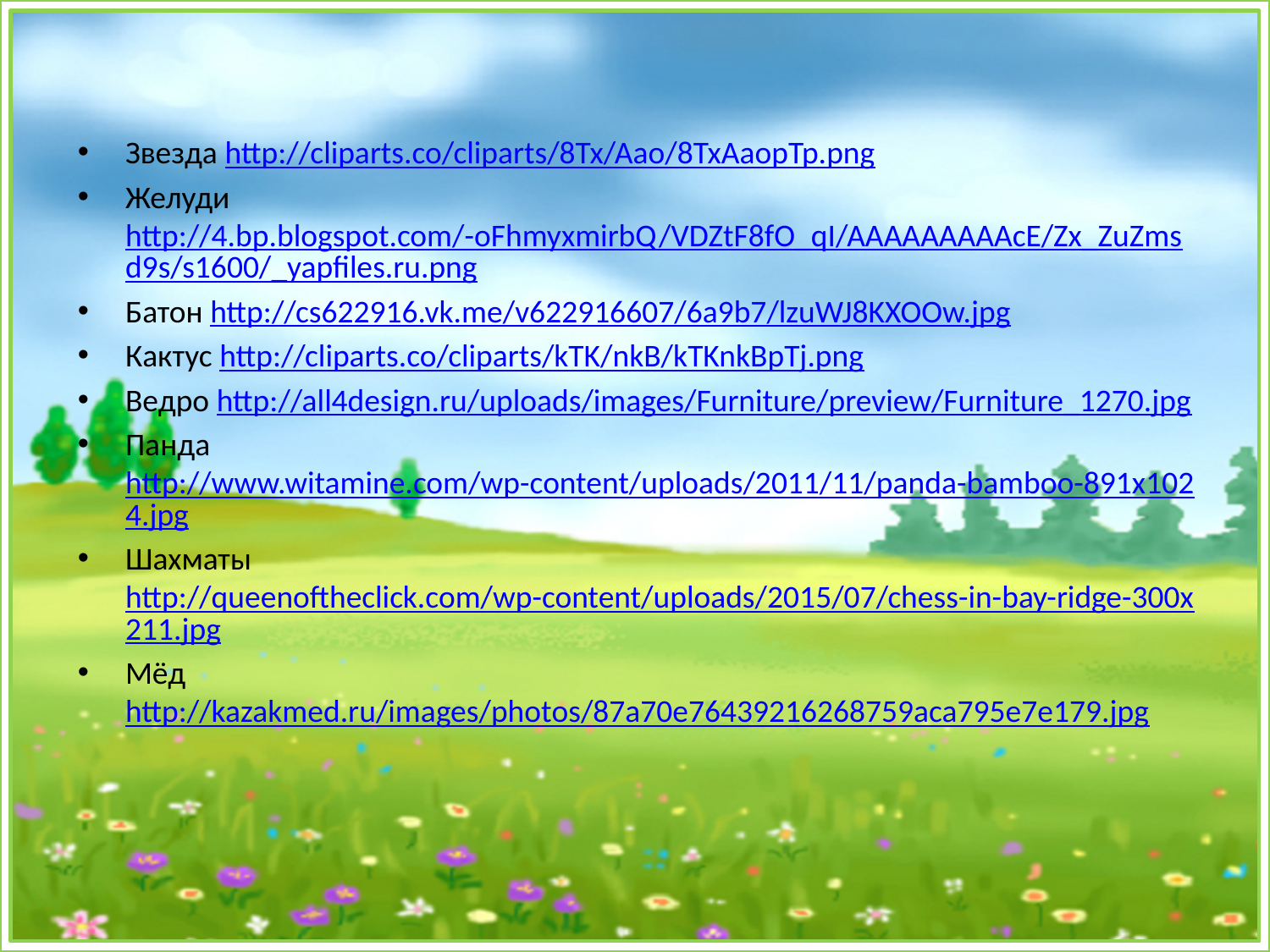

Звезда http://cliparts.co/cliparts/8Tx/Aao/8TxAaopTp.png
Желуди http://4.bp.blogspot.com/-oFhmyxmirbQ/VDZtF8fO_qI/AAAAAAAAAcE/Zx_ZuZmsd9s/s1600/_yapfiles.ru.png
Батон http://cs622916.vk.me/v622916607/6a9b7/lzuWJ8KXOOw.jpg
Кактус http://cliparts.co/cliparts/kTK/nkB/kTKnkBpTj.png
Ведро http://all4design.ru/uploads/images/Furniture/preview/Furniture_1270.jpg
Панда http://www.witamine.com/wp-content/uploads/2011/11/panda-bamboo-891x1024.jpg
Шахматы http://queenoftheclick.com/wp-content/uploads/2015/07/chess-in-bay-ridge-300x211.jpg
Мёд http://kazakmed.ru/images/photos/87a70e76439216268759aca795e7e179.jpg